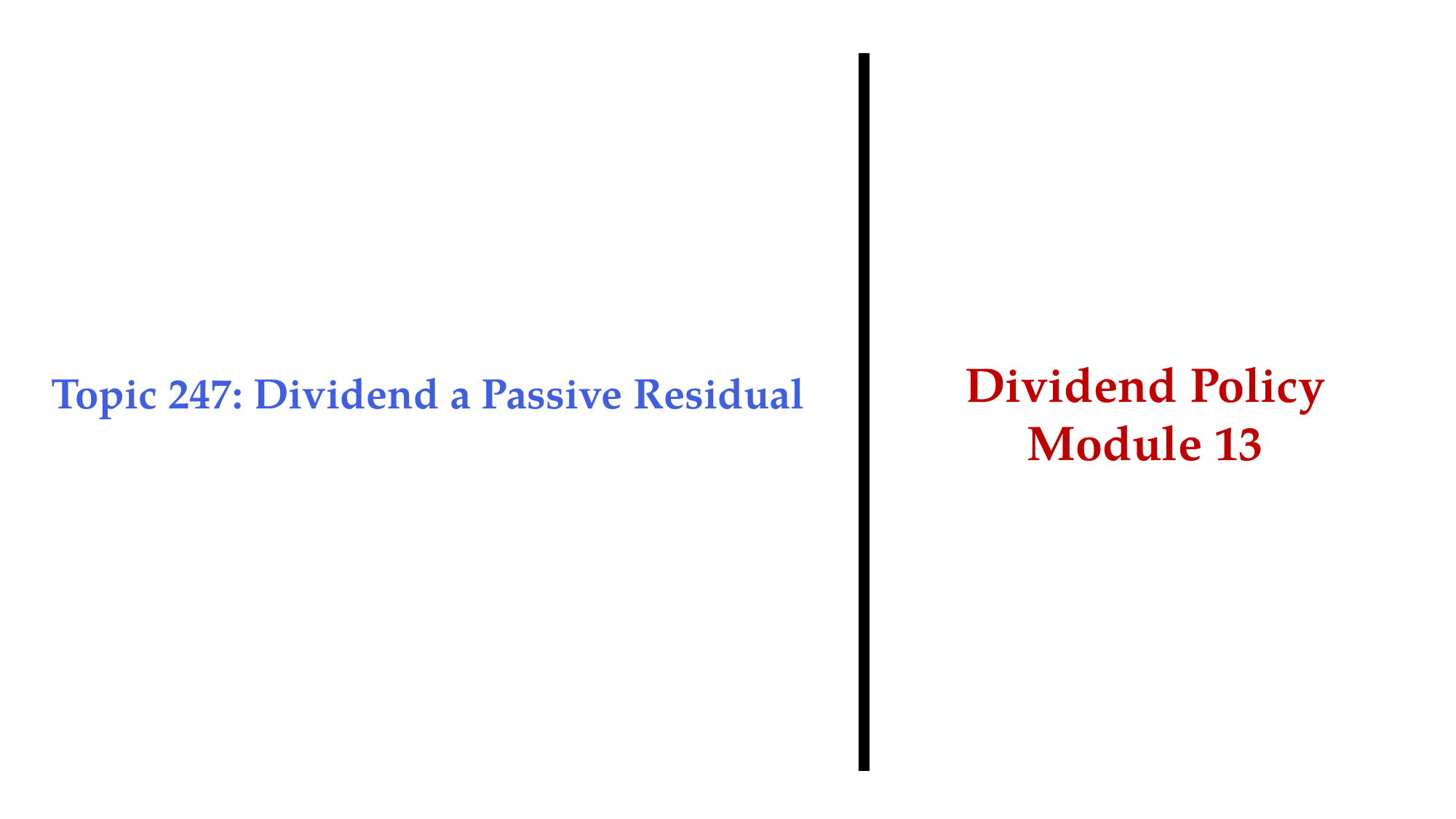

Topic 247: Dividend a Passive Residual
Dividend Policy
Module 13